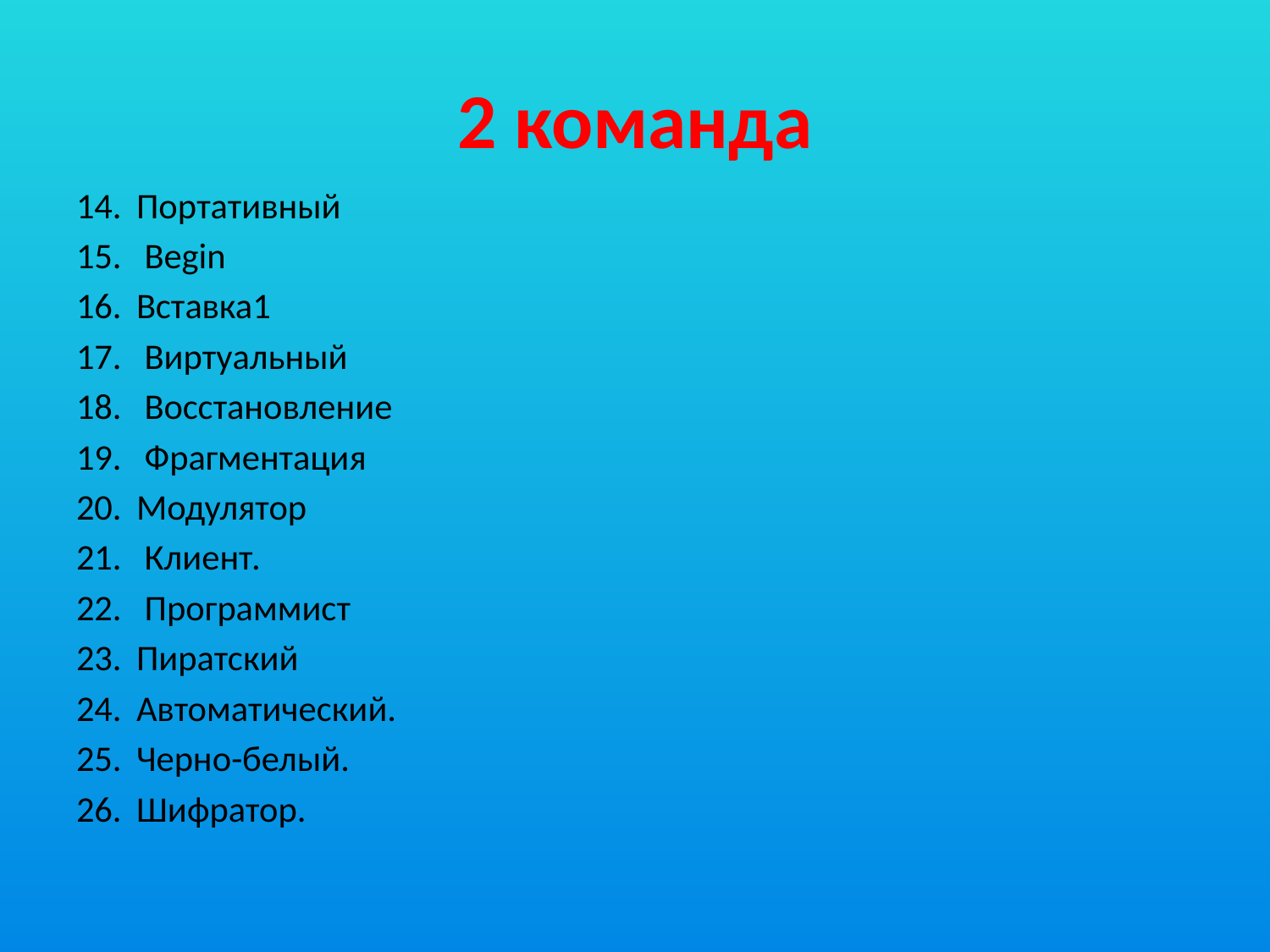

# 2 команда
Портативный
 Begin
Вставка1
 Виртуаль­ный
 Восстановление
 Фрагментация
Модулятор
 Клиент.
 Программист
Пиратский
Автоматический.
Черно-белый.
Шифратор.